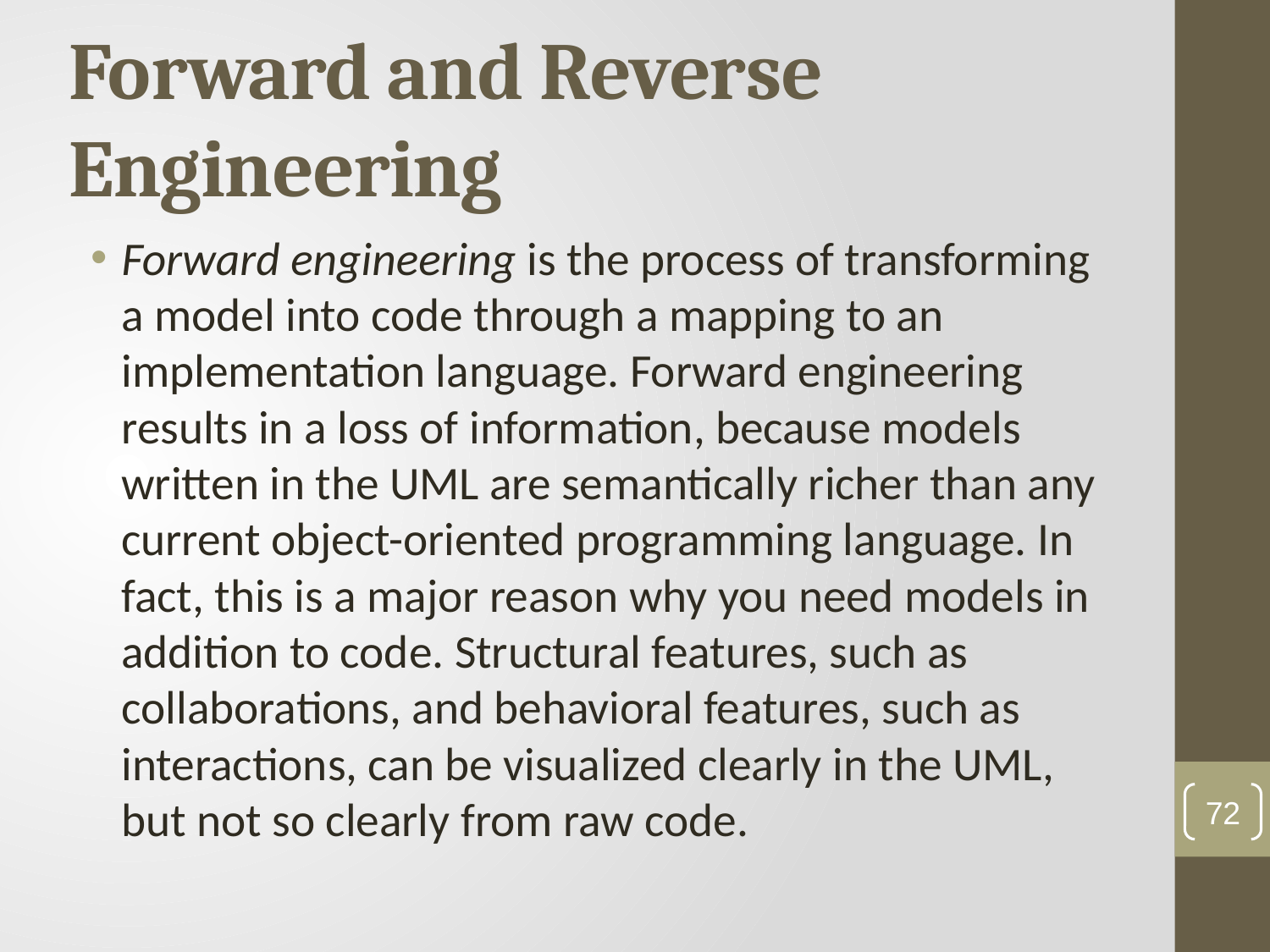

# Forward and Reverse Engineering
Forward engineering is the process of transforming a model into code through a mapping to an implementation language. Forward engineering results in a loss of information, because models written in the UML are semantically richer than any current object-oriented programming language. In fact, this is a major reason why you need models in addition to code. Structural features, such as collaborations, and behavioral features, such as interactions, can be visualized clearly in the UML, but not so clearly from raw code.
72